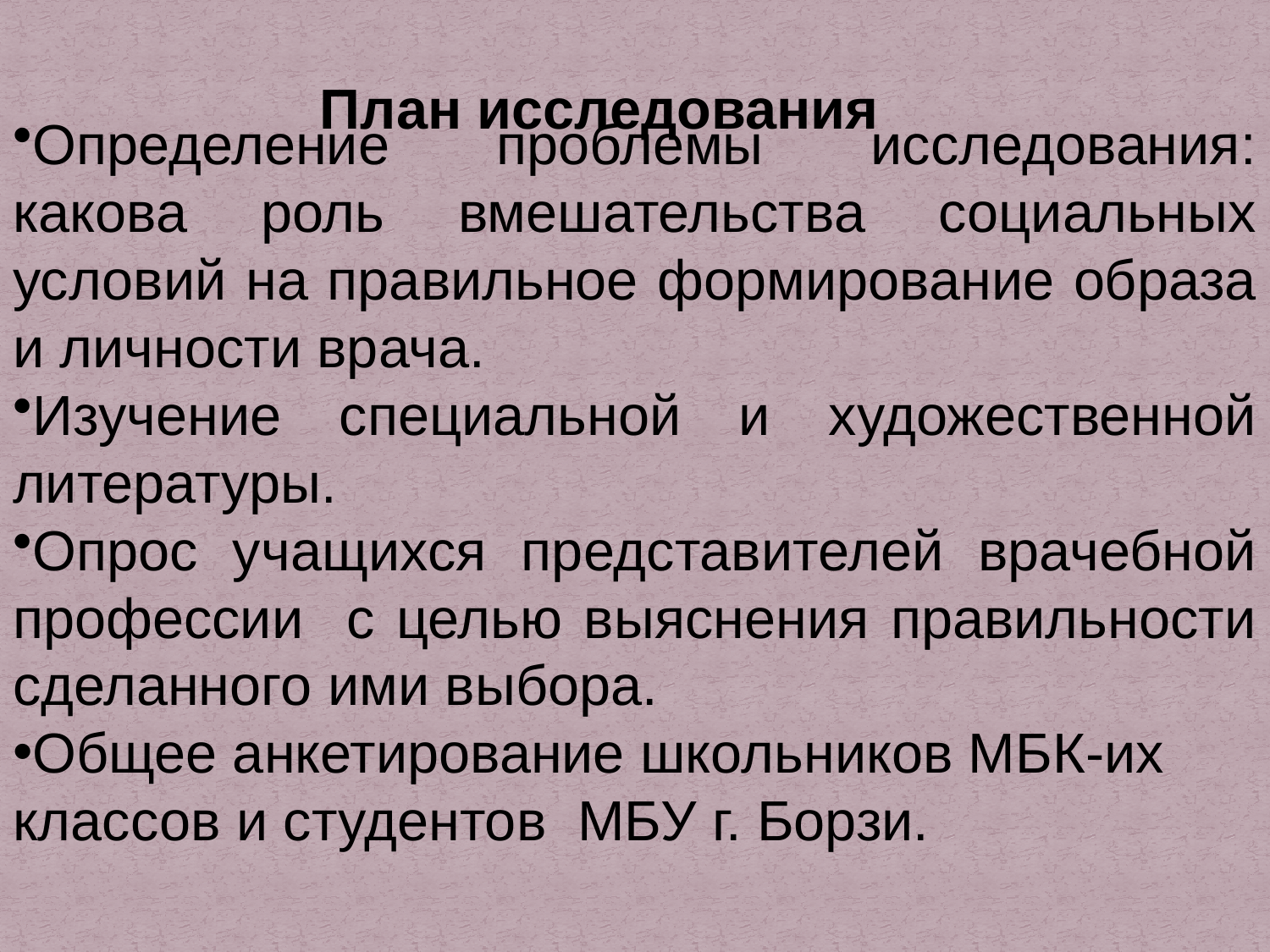

План исследования
Определение проблемы исследования: какова роль вмешательства социальных условий на правильное формирование образа и личности врача.
Изучение специальной и художественной литературы.
Опрос учащихся представителей врачебной профессии  с целью выяснения правильности сделанного ими выбора.
Общее анкетирование школьников МБК-их  классов и студентов  МБУ г. Борзи.